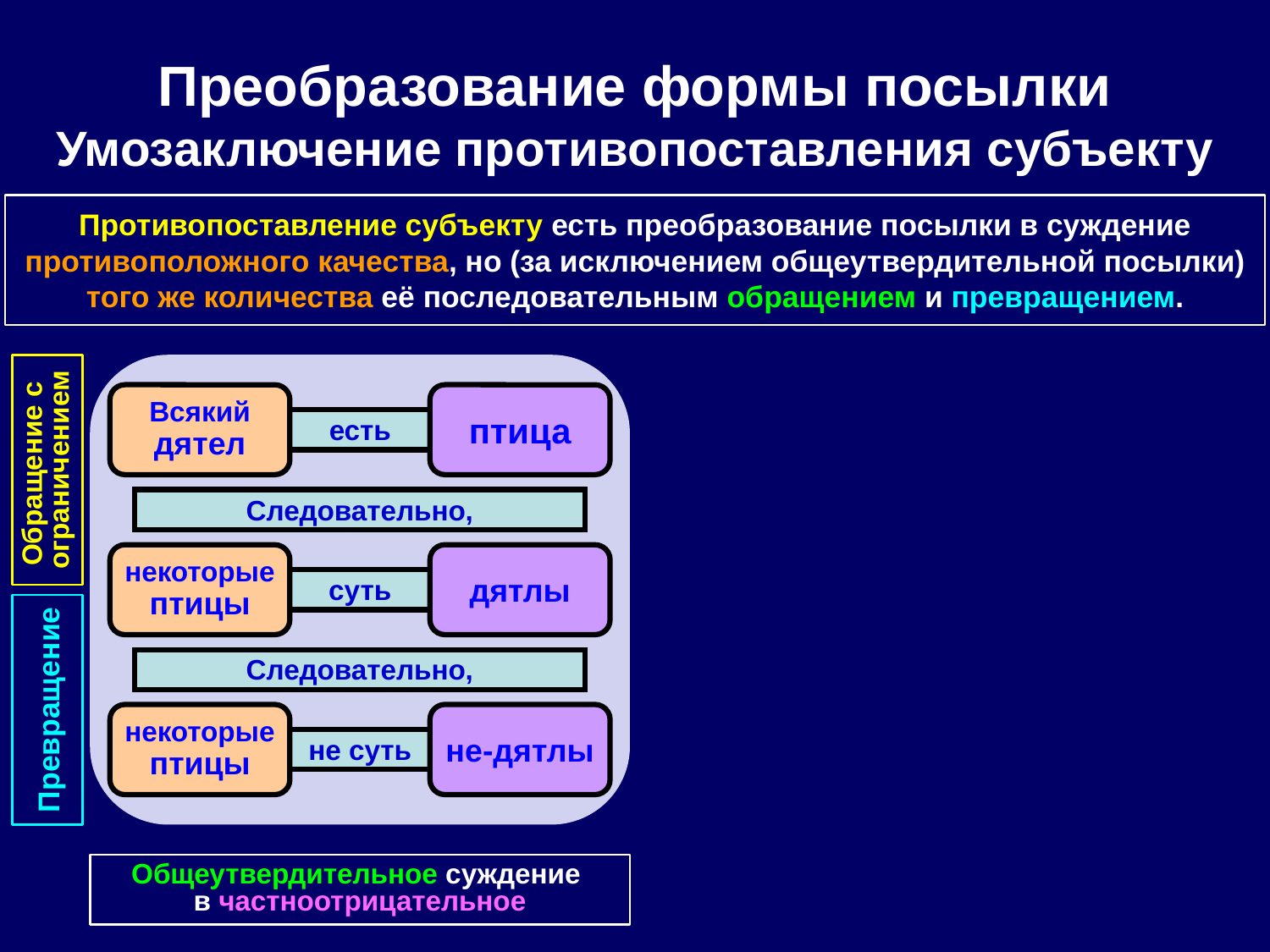

Преобразование формы посылки
Умозаключение противопоставления субъекту
Противопоставление субъекту есть преобразование посылки в суждение противоположного качества, но (за исключением общеутвердительной посылки) того же количества её последовательным обращением и превращением.

Всякий
дятел
птица
есть
Обращение с
ограничением
Следовательно,
некоторые
птицы
дятлы
суть
Следовательно,
Превращение
некоторые
птицы
не-дятлы
не суть
Общеутвердительное суждение
в частноотрицательное